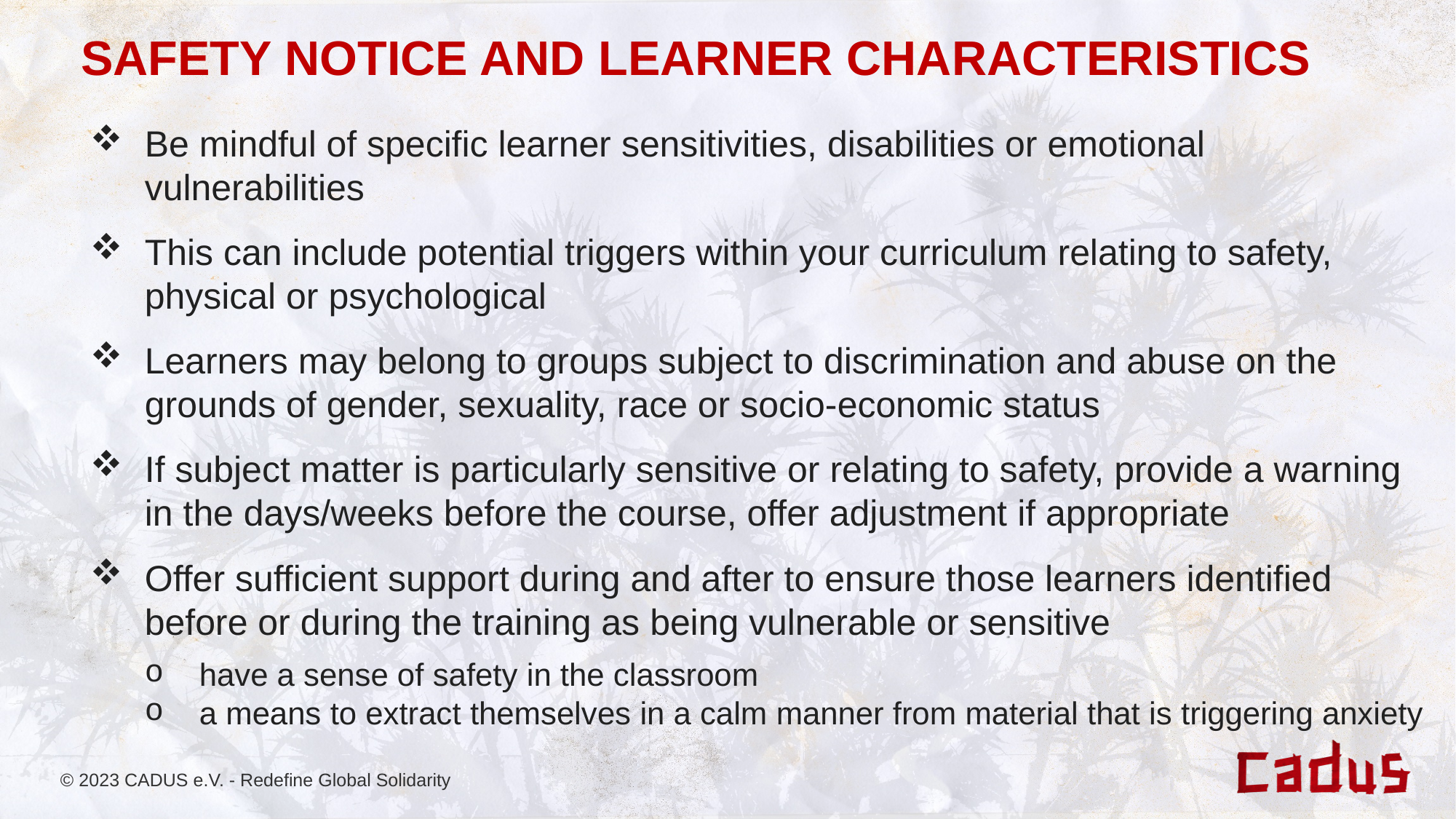

SAFETY NOTICE AND LEARNER CHARACTERISTICS
Be mindful of specific learner sensitivities, disabilities or emotional vulnerabilities
This can include potential triggers within your curriculum relating to safety, physical or psychological
Learners may belong to groups subject to discrimination and abuse on the grounds of gender, sexuality, race or socio-economic status
If subject matter is particularly sensitive or relating to safety, provide a warning in the days/weeks before the course, offer adjustment if appropriate
Offer sufficient support during and after to ensure those learners identified before or during the training as being vulnerable or sensitive
have a sense of safety in the classroom
a means to extract themselves in a calm manner from material that is triggering anxiety